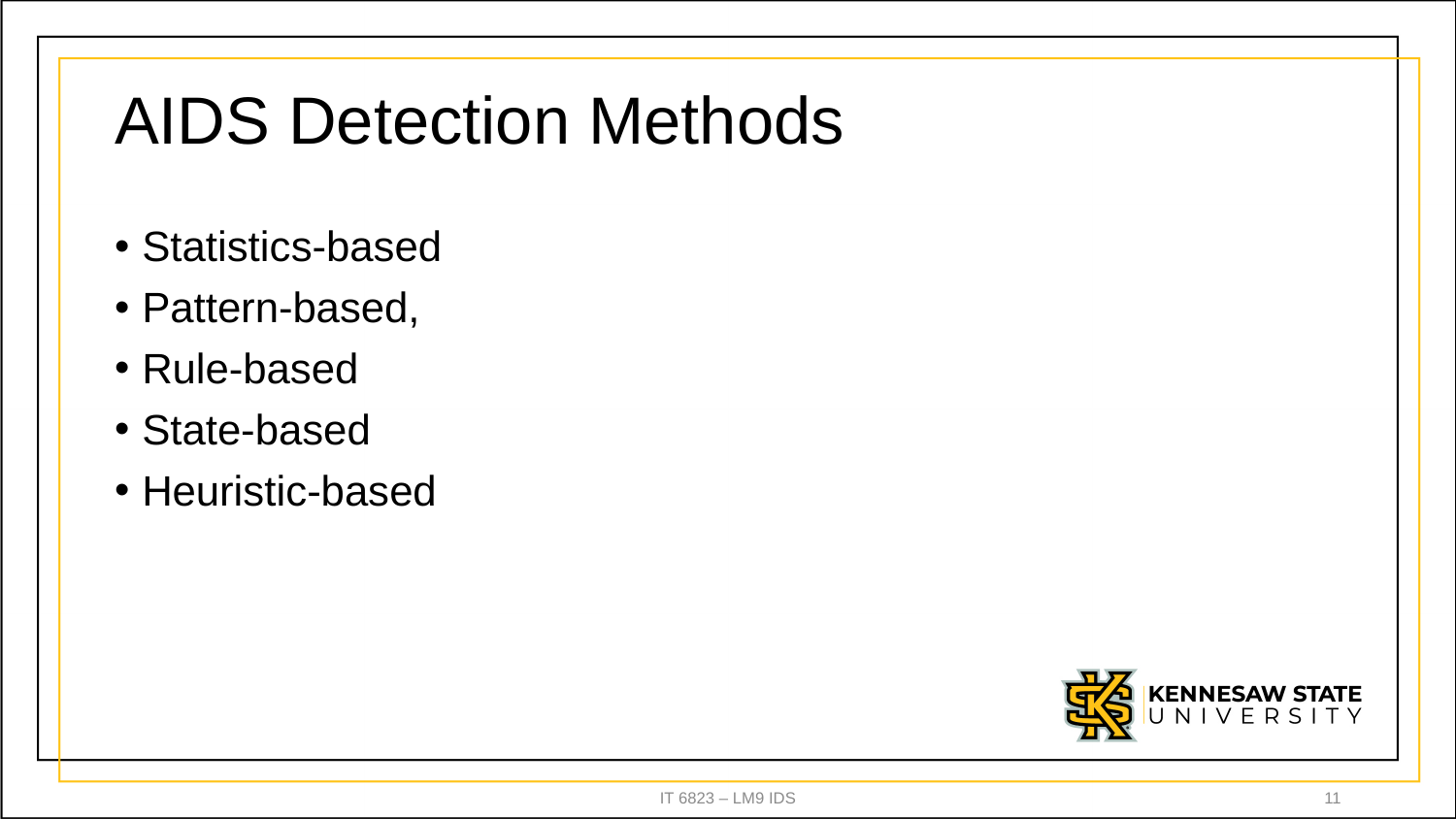

# AIDS Detection Methods
Statistics-based
Pattern-based,
Rule-based
State-based
Heuristic-based
IT 6823 – LM9 IDS
11